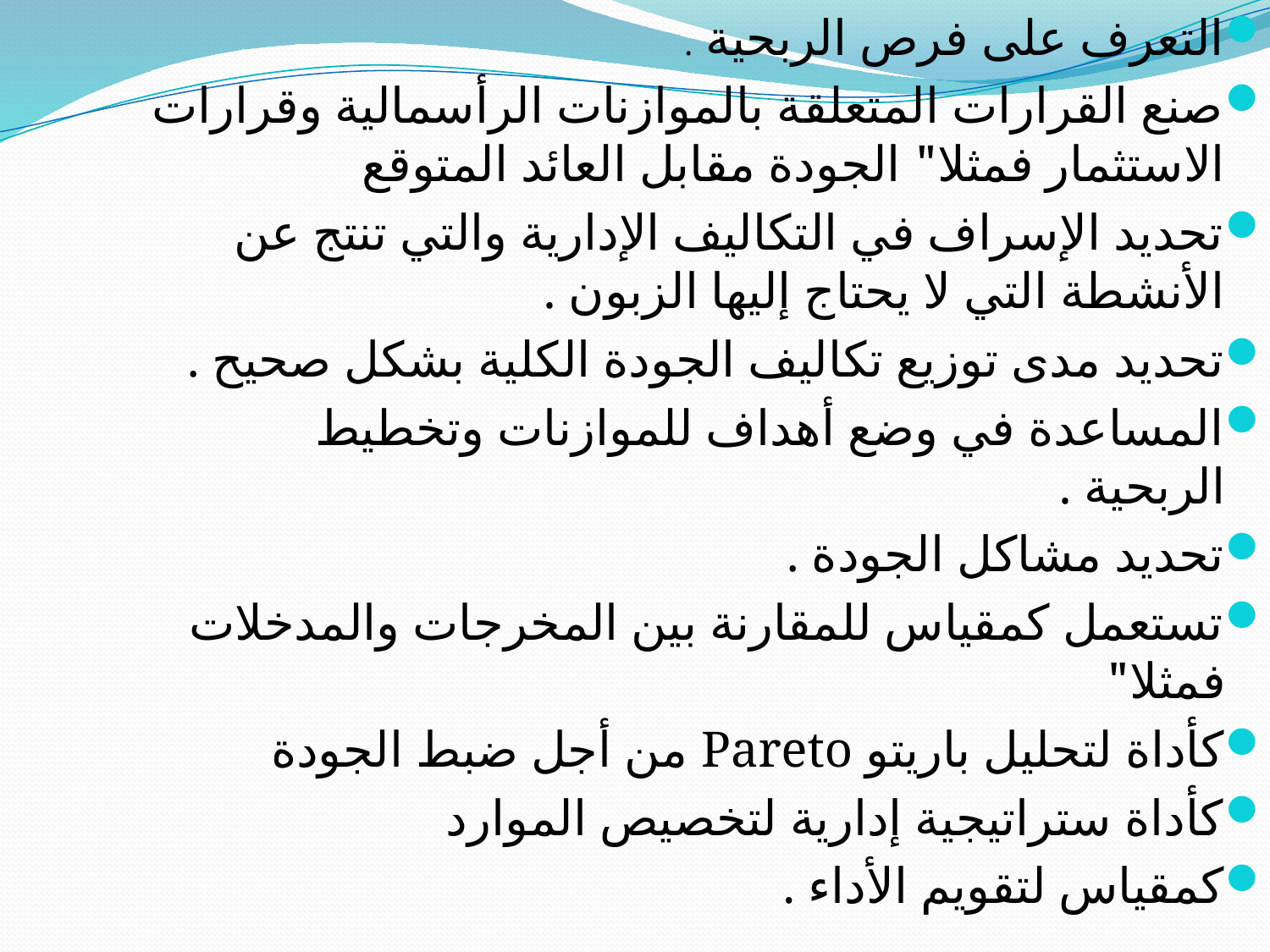

التعرف على فرص الربحية .
صنع القرارات المتعلقة بالموازنات الرأسمالية وقرارات الاستثمار فمثلا" الجودة مقابل العائد المتوقع
تحديد الإسراف في التكاليف الإدارية والتي تنتج عن الأنشطة التي لا يحتاج إليها الزبون .
تحديد مدى توزيع تكاليف الجودة الكلية بشكل صحيح .
المساعدة في وضع أهداف للموازنات وتخطيط الربحية .
تحديد مشاكل الجودة .
تستعمل كمقياس للمقارنة بين المخرجات والمدخلات فمثلا"
كأداة لتحليل باريتو Pareto من أجل ضبط الجودة
كأداة ستراتيجية إدارية لتخصيص الموارد
كمقياس لتقويم الأداء .